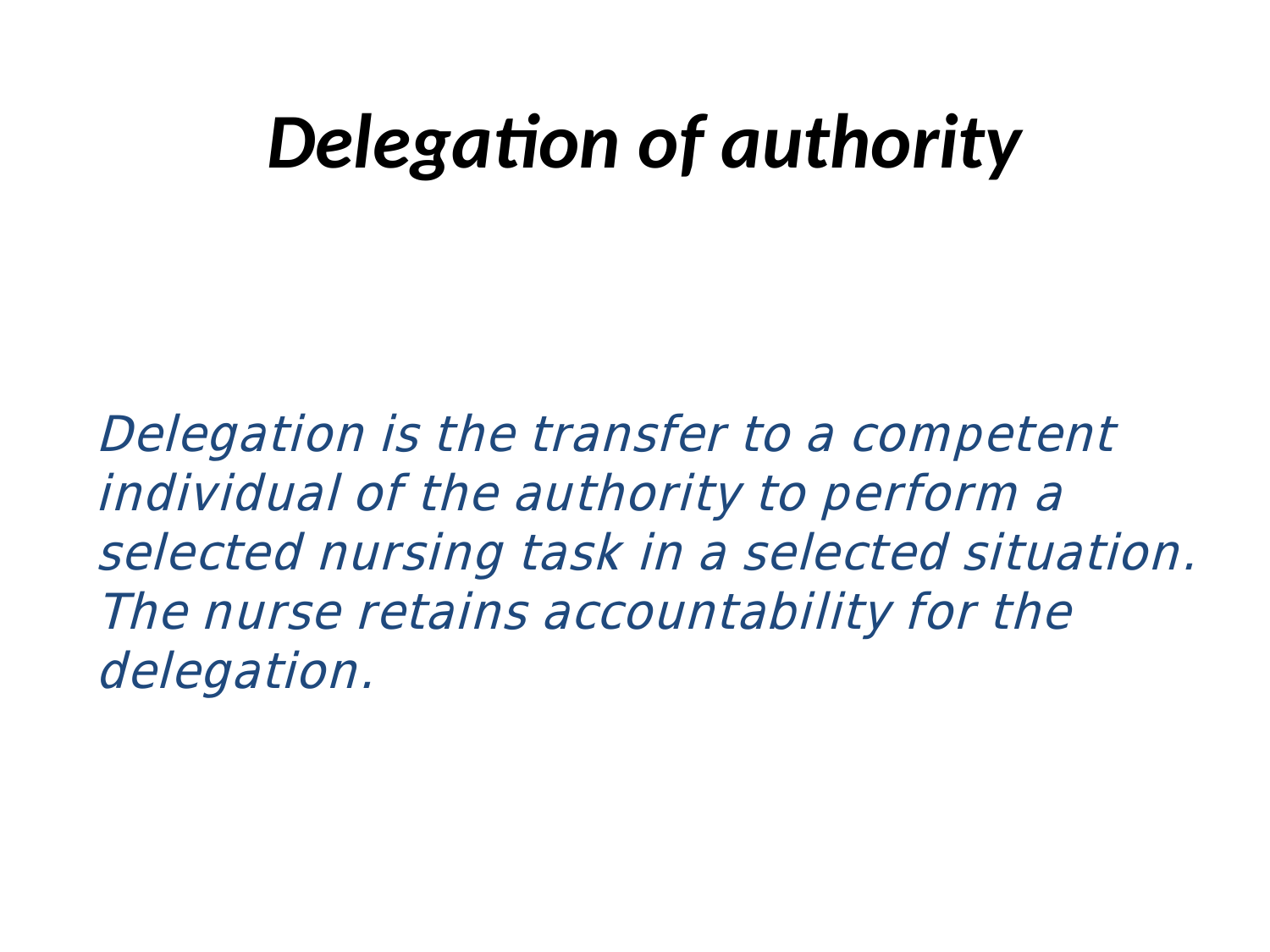

# Delegation of authority
Delegation is the transfer to a competent individual of the authority to perform a selected nursing task in a selected situation. The nurse retains accountability for the delegation.